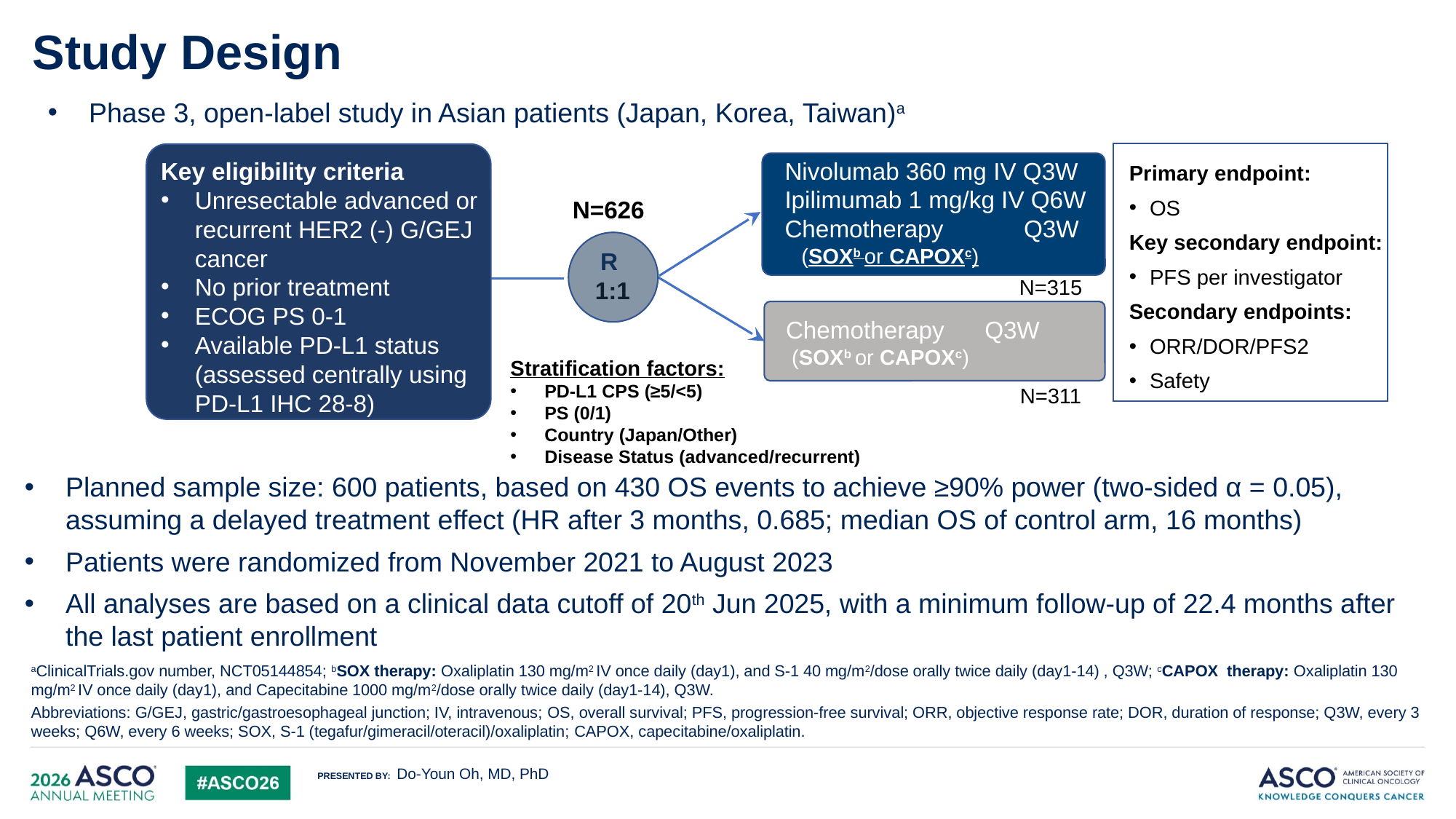

# Study Design
23
Phase 3, open-label study in Asian patients (Japan, Korea, Taiwan)a

  Nivolumab 360 mg IV Q3W
  Ipilimumab 1 mg/kg IV Q6W
  Chemotherapy            Q3W
     (SOXb or CAPOXc)
Key eligibility criteria
Unresectable advanced or recurrent HER2 (-) G/GEJ cancer
No prior treatment
ECOG PS 0-1
Available PD-L1 status (assessed centrally using PD-L1 IHC 28-8)

Primary endpoint:
OS
Key secondary endpoint:
PFS per investigator
Secondary endpoints:
ORR/DOR/PFS2
Safety
N=626

R
1:1
N=315

Chemotherapy      Q3W
 (SOXb or CAPOXc)
Stratification factors:
PD-L1 CPS (≥5/<5)
PS (0/1)
Country (Japan/Other)
Disease Status (advanced/recurrent)
N=311
Planned sample size: 600 patients, based on 430 OS events to achieve ≥90% power (two-sided α = 0.05), assuming a delayed treatment effect (HR after 3 months, 0.685; median OS of control arm, 16 months)
Patients were randomized from November 2021 to August 2023
All analyses are based on a clinical data cutoff of 20th Jun 2025, with a minimum follow‑up of 22.4 months after the last patient enrollment
aClinicalTrials.gov number, NCT05144854; bSOX therapy: Oxaliplatin 130 mg/m2 IV once daily (day1), and S-1 40 mg/m2/dose orally twice daily (day1-14) , Q3W; cCAPOX  therapy: Oxaliplatin 130 mg/m2 IV once daily (day1), and Capecitabine 1000 mg/m2/dose orally twice daily (day1-14), Q3W.
Abbreviations: G/GEJ, gastric/gastroesophageal junction; IV, intravenous; OS, overall survival; PFS, progression-free survival; ORR, objective response rate; DOR, duration of response; Q3W, every 3 weeks; Q6W, every 6 weeks; SOX, S-1 (tegafur/gimeracil/oteracil)/oxaliplatin; CAPOX, capecitabine/oxaliplatin.
Do-Youn Oh, MD, PhD